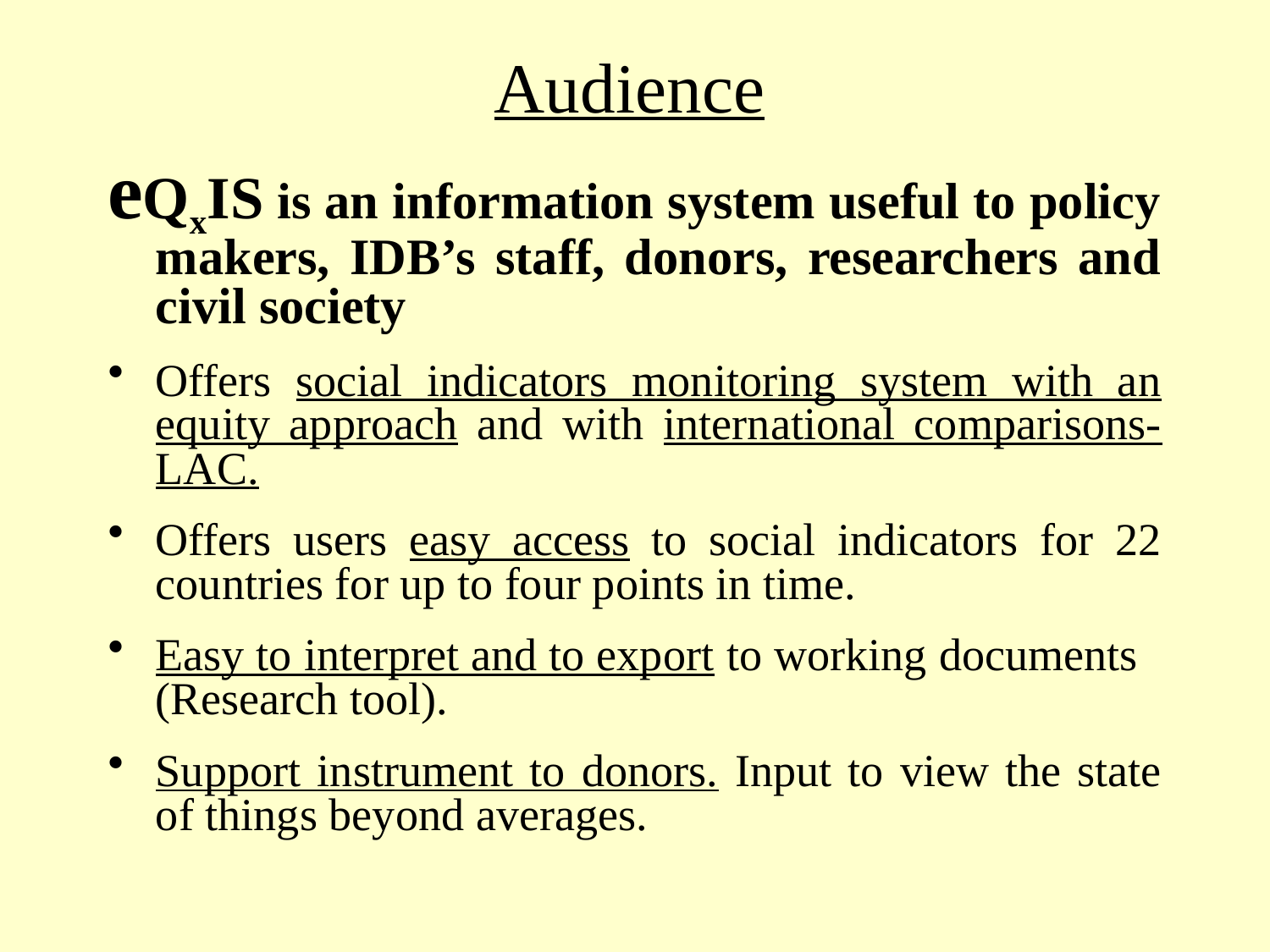

# Audience
eQxIS is an information system useful to policy makers, IDB’s staff, donors, researchers and civil society
Offers social indicators monitoring system with an equity approach and with international comparisons-LAC.
Offers users easy access to social indicators for 22 countries for up to four points in time.
Easy to interpret and to export to working documents   (Research tool).
Support instrument to donors. Input to view the state of things beyond averages.